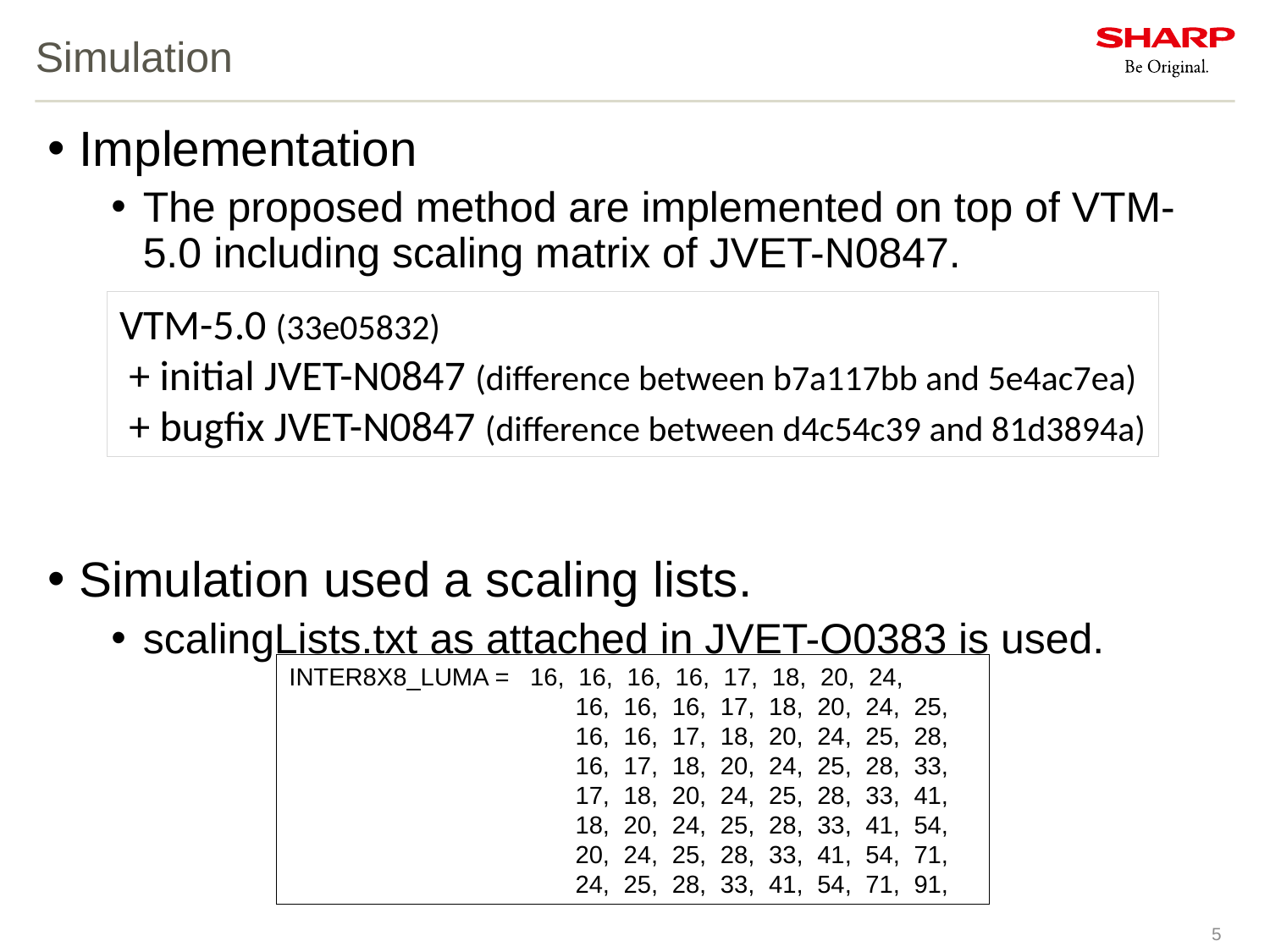

# Simulation
Implementation
The proposed method are implemented on top of VTM-5.0 including scaling matrix of JVET-N0847.

Simulation used a scaling lists.
scalingLists.txt as attached in JVET-O0383 is used.
VTM-5.0 (33e05832)
 + initial JVET-N0847 (difference between b7a117bb and 5e4ac7ea)
 + bugfix JVET-N0847 (difference between d4c54c39 and 81d3894a)
INTER8X8_LUMA =   16,  16,  16,  16,  17,  18,  20,  24,
                                         16,  16,  16,  17,  18,  20,  24,  25,
                                         16,  16,  17,  18,  20,  24,  25,  28,
                                         16,  17,  18,  20,  24,  25,  28,  33,
                                         17,  18,  20,  24,  25,  28,  33,  41,
                                         18,  20,  24,  25,  28,  33,  41,  54,
                                         20,  24,  25,  28,  33,  41,  54,  71,
                                         24,  25,  28,  33,  41,  54,  71,  91,
5